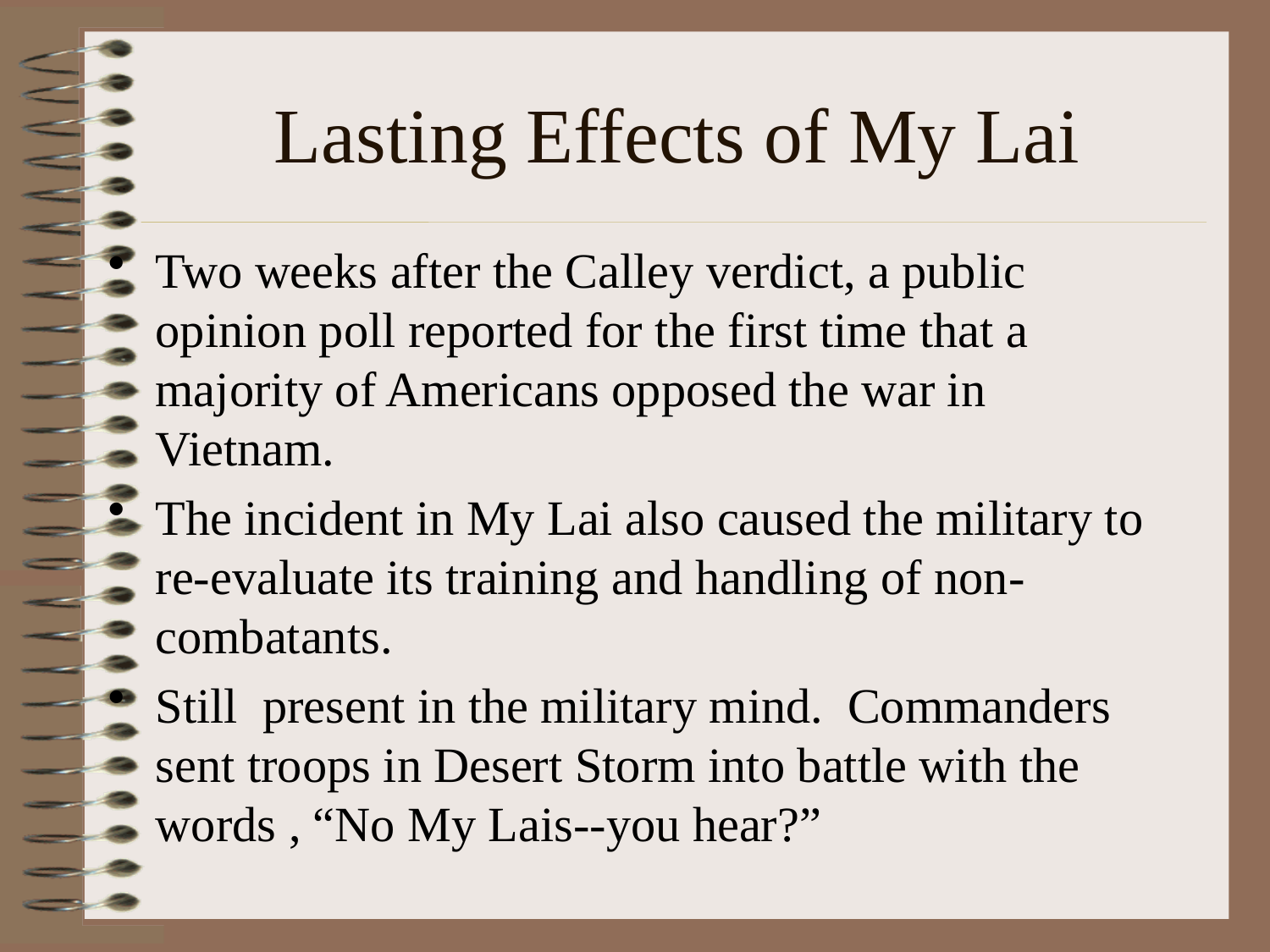

# Lasting Effects of My Lai
Two weeks after the Calley verdict, a public opinion poll reported for the first time that a majority of Americans opposed the war in Vietnam.
The incident in My Lai also caused the military to re-evaluate its training and handling of non-combatants.
Still  present in the military mind.  Commanders sent troops in Desert Storm into battle with the words , “No My Lais--you hear?”